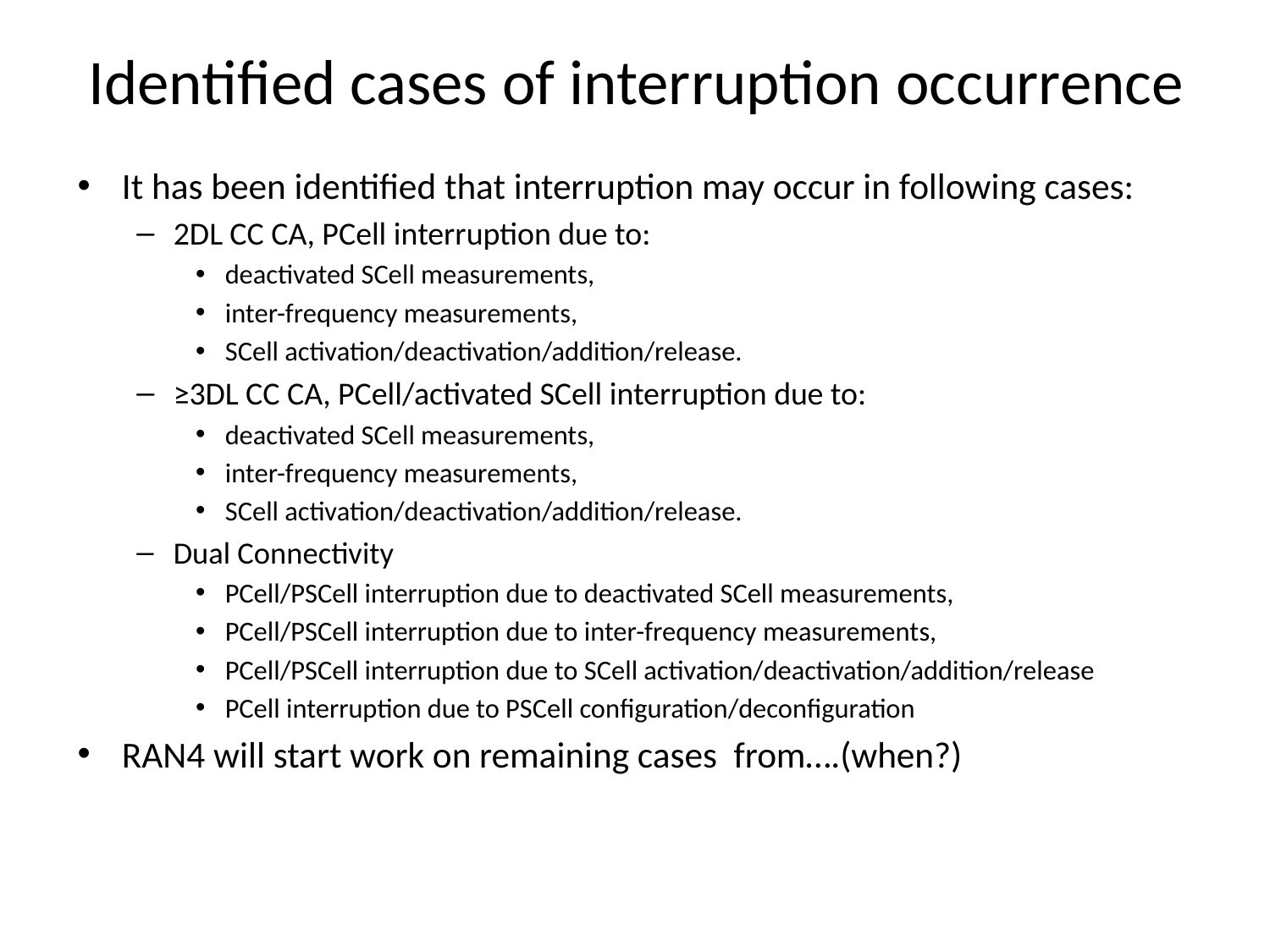

# Identified cases of interruption occurrence
It has been identified that interruption may occur in following cases:
2DL CC CA, PCell interruption due to:
deactivated SCell measurements,
inter-frequency measurements,
SCell activation/deactivation/addition/release.
≥3DL CC CA, PCell/activated SCell interruption due to:
deactivated SCell measurements,
inter-frequency measurements,
SCell activation/deactivation/addition/release.
Dual Connectivity
PCell/PSCell interruption due to deactivated SCell measurements,
PCell/PSCell interruption due to inter-frequency measurements,
PCell/PSCell interruption due to SCell activation/deactivation/addition/release
PCell interruption due to PSCell configuration/deconfiguration
RAN4 will start work on remaining cases  from….(when?)